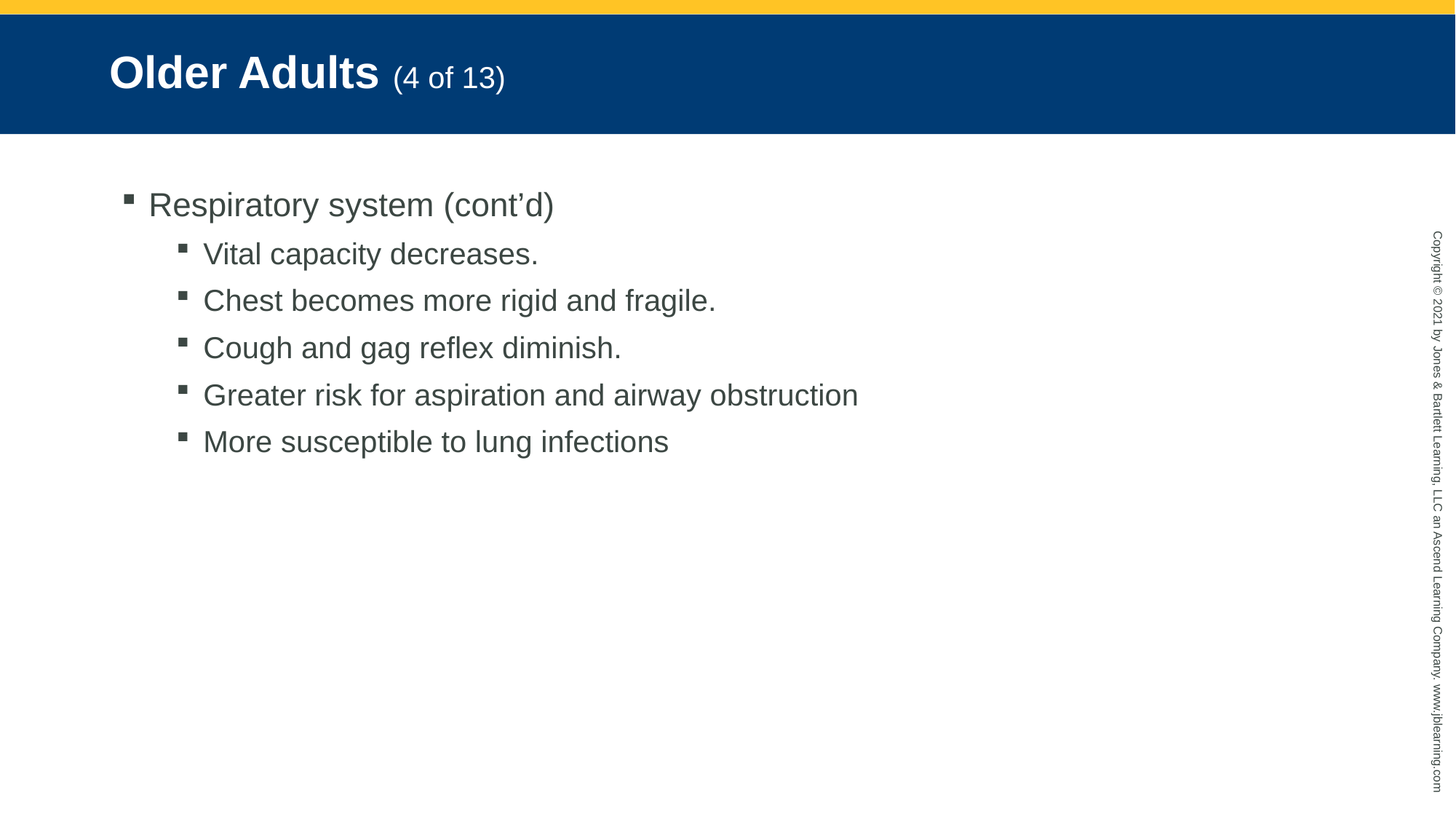

# Older Adults (4 of 13)
Respiratory system (cont’d)
Vital capacity decreases.
Chest becomes more rigid and fragile.
Cough and gag reflex diminish.
Greater risk for aspiration and airway obstruction
More susceptible to lung infections